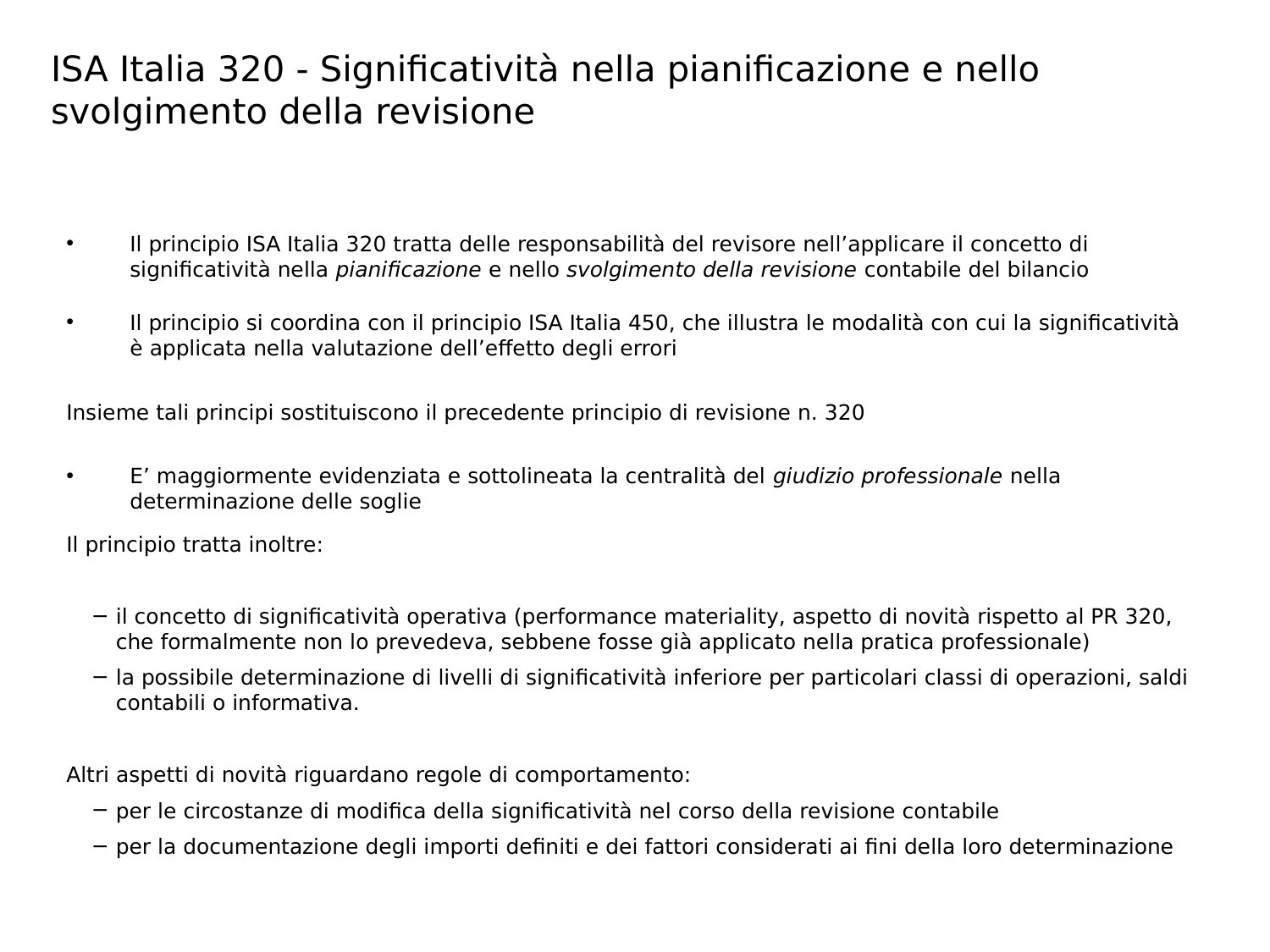

# ISA Italia 320 - Significatività nella pianificazione e nello svolgimento della revisione
Il principio ISA Italia 320 tratta delle responsabilità del revisore nell’applicare il concetto di significatività nella pianificazione e nello svolgimento della revisione contabile del bilancio
Il principio si coordina con il principio ISA Italia 450, che illustra le modalità con cui la significatività è applicata nella valutazione dell’effetto degli errori
Insieme tali principi sostituiscono il precedente principio di revisione n. 320
E’ maggiormente evidenziata e sottolineata la centralità del giudizio professionale nella determinazione delle soglie
Il principio tratta inoltre:

il concetto di significatività operativa (performance materiality, aspetto di novità rispetto al PR 320, che formalmente non lo prevedeva, sebbene fosse già applicato nella pratica professionale)
la possibile determinazione di livelli di significatività inferiore per particolari classi di operazioni, saldi contabili o informativa.

Altri aspetti di novità riguardano regole di comportamento:
per le circostanze di modifica della significatività nel corso della revisione contabile
per la documentazione degli importi definiti e dei fattori considerati ai fini della loro determinazione